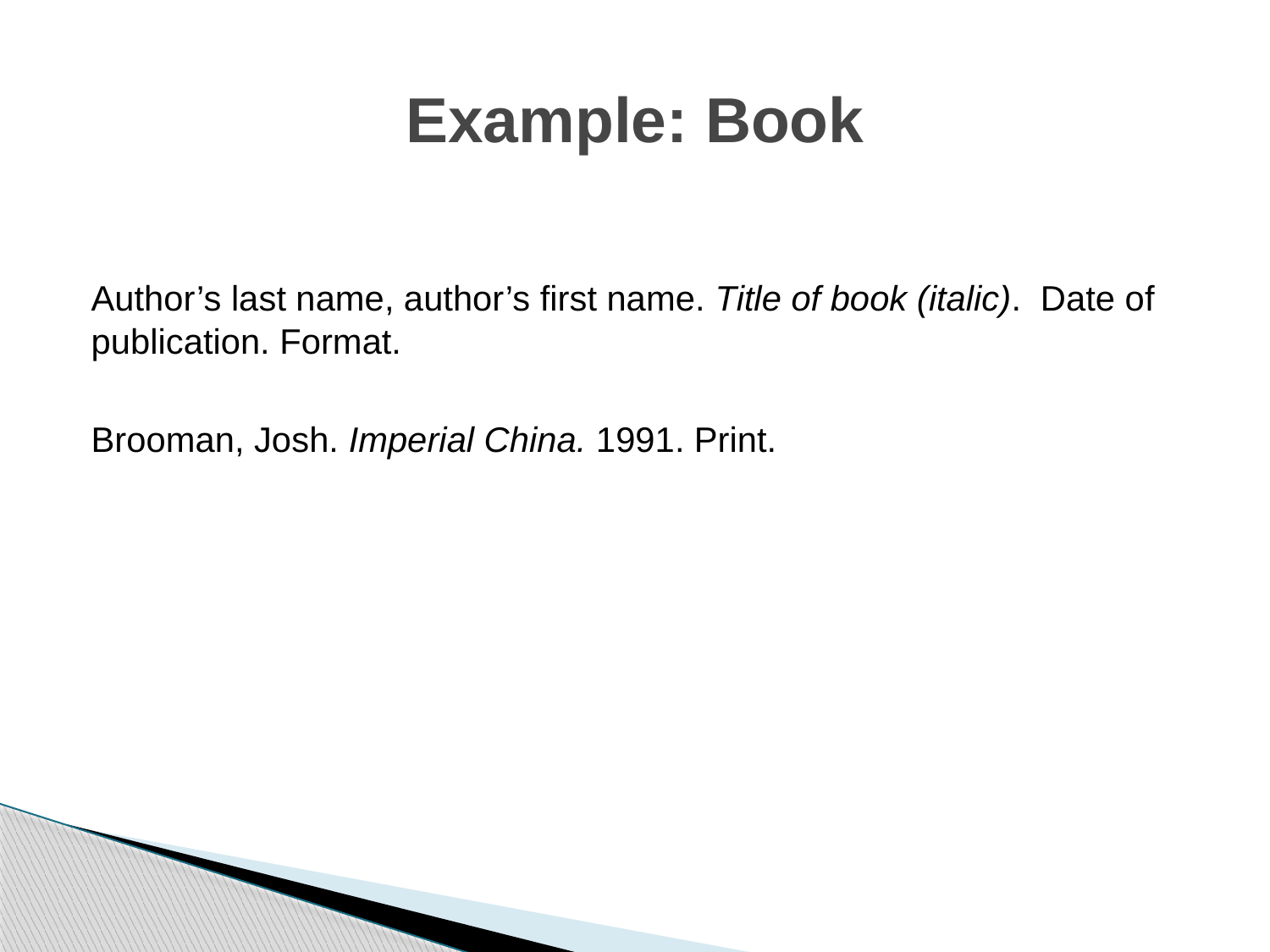

# Example: Book

Author’s last name, author’s first name. Title of book (italic).  Date of publication. Format.

Brooman, Josh. Imperial China. 1991. Print.